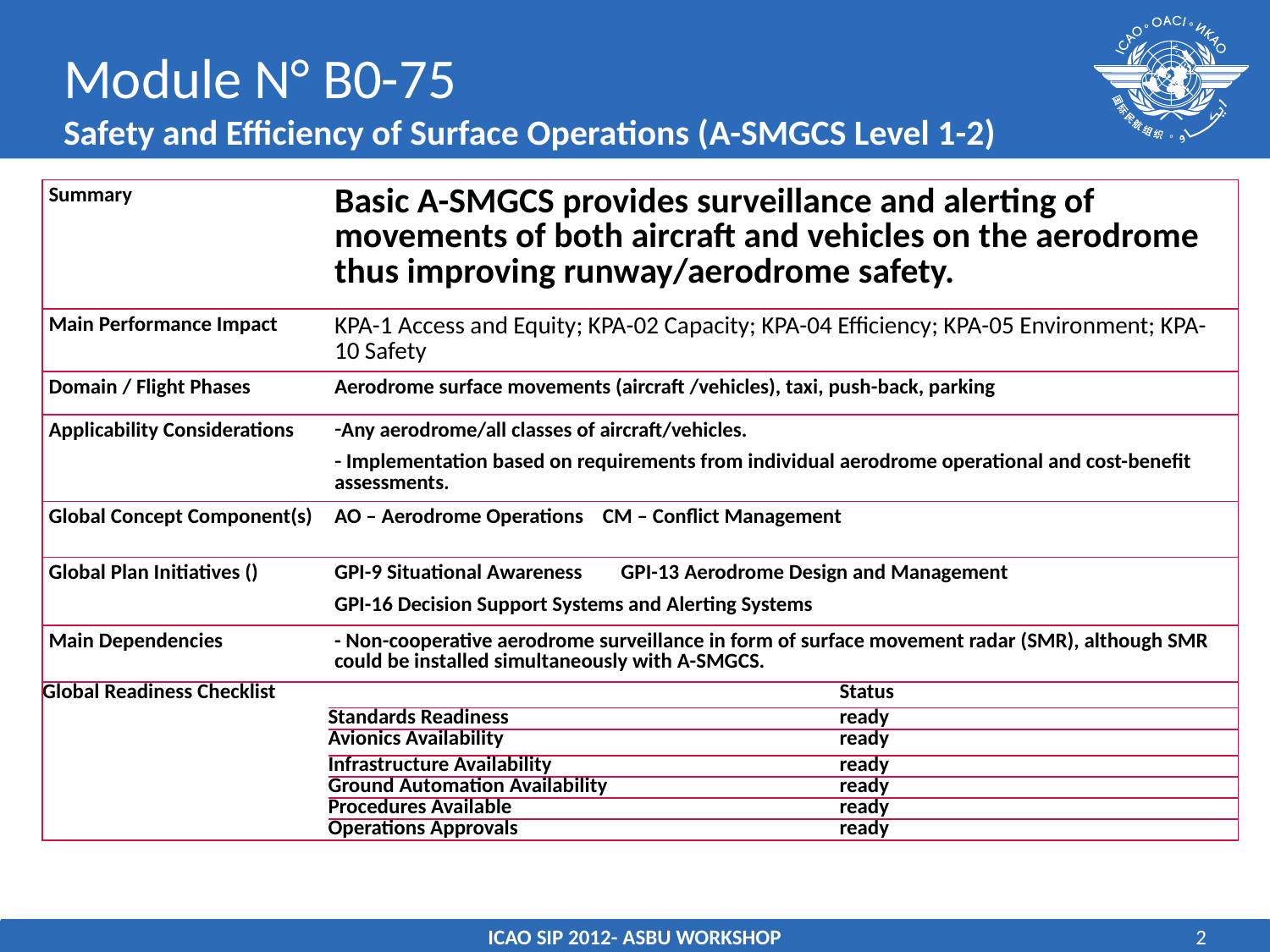

# Module N° B0-75 Safety and Efficiency of Surface Operations (A-SMGCS Level 1-2)
| Summary | Basic A-SMGCS provides surveillance and alerting of movements of both aircraft and vehicles on the aerodrome thus improving runway/aerodrome safety. |  |
| --- | --- | --- |
| Main Performance Impact | KPA-1 Access and Equity; KPA-02 Capacity; KPA-04 Efficiency; KPA-05 Environment; KPA-10 Safety |  |
| Domain / Flight Phases | Aerodrome surface movements (aircraft /vehicles), taxi, push-back, parking |  |
| Applicability Considerations | Any aerodrome/all classes of aircraft/vehicles. Implementation based on requirements from individual aerodrome operational and cost-benefit assessments. |  |
| Global Concept Component(s) | AO – Aerodrome Operations CM – Conflict Management |  |
| Global Plan Initiatives () | GPI-9 Situational Awareness GPI-13 Aerodrome Design and Management GPI-16 Decision Support Systems and Alerting Systems |  |
| Main Dependencies | - Non-cooperative aerodrome surveillance in form of surface movement radar (SMR), although SMR could be installed simultaneously with A-SMGCS. |  |
| Global Readiness Checklist |  | Status |
|  | Standards Readiness | ready |
|  | Avionics Availability | ready |
|  | Infrastructure Availability | ready |
|  | Ground Automation Availability | ready |
|  | Procedures Available | ready |
|  | Operations Approvals | ready |
ICAO SIP 2012- ASBU WORKSHOP
2